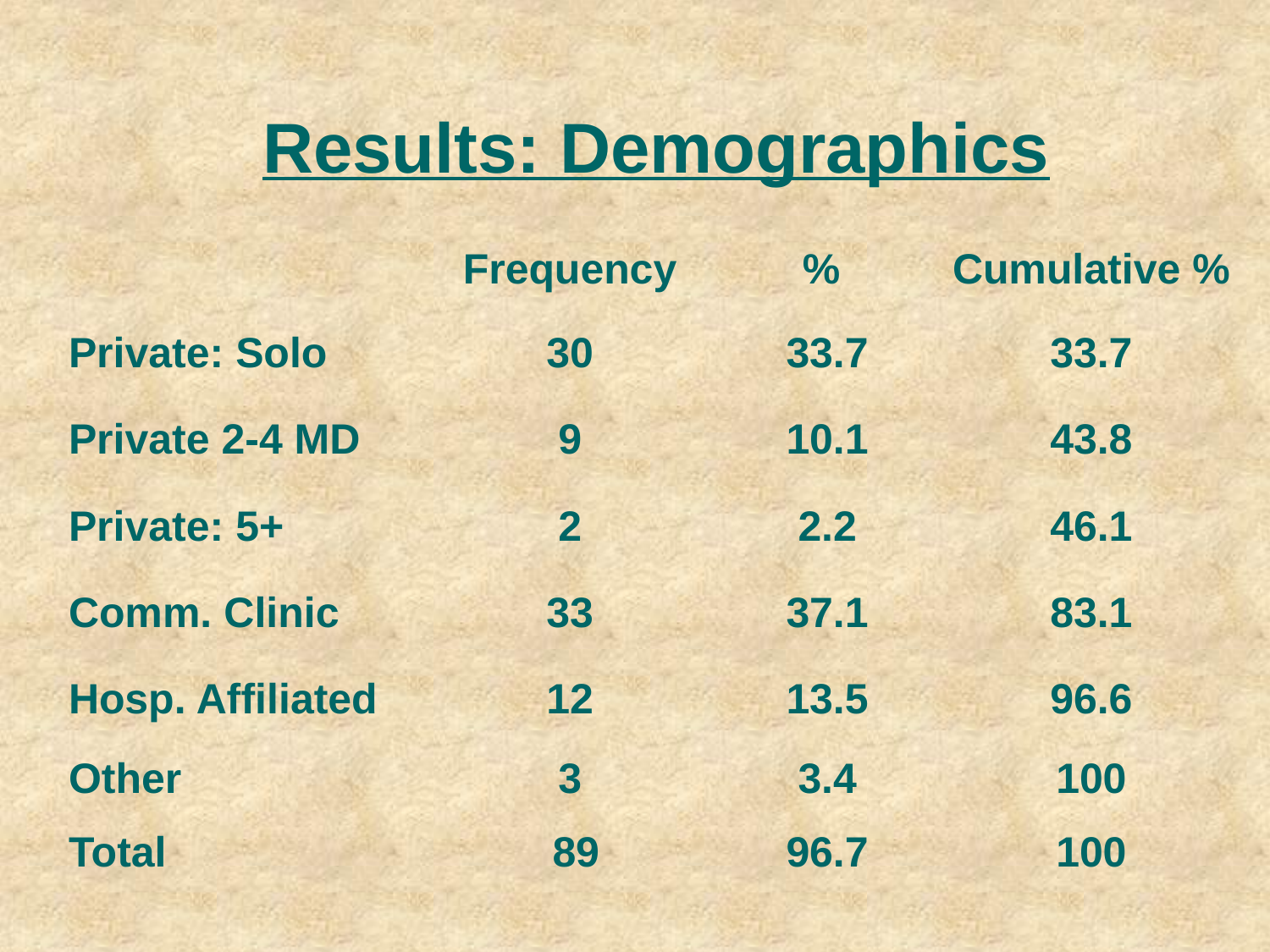

# Results: Demographics
|  | Frequency | % | Cumulative % |
| --- | --- | --- | --- |
| Private: Solo | 30 | 33.7 | 33.7 |
| Private 2-4 MD | 9 | 10.1 | 43.8 |
| Private: 5+ | 2 | 2.2 | 46.1 |
| Comm. Clinic | 33 | 37.1 | 83.1 |
| Hosp. Affiliated | 12 | 13.5 | 96.6 |
| Other | 3 | 3.4 | 100 |
| Total | 89 | 96.7 | 100 |